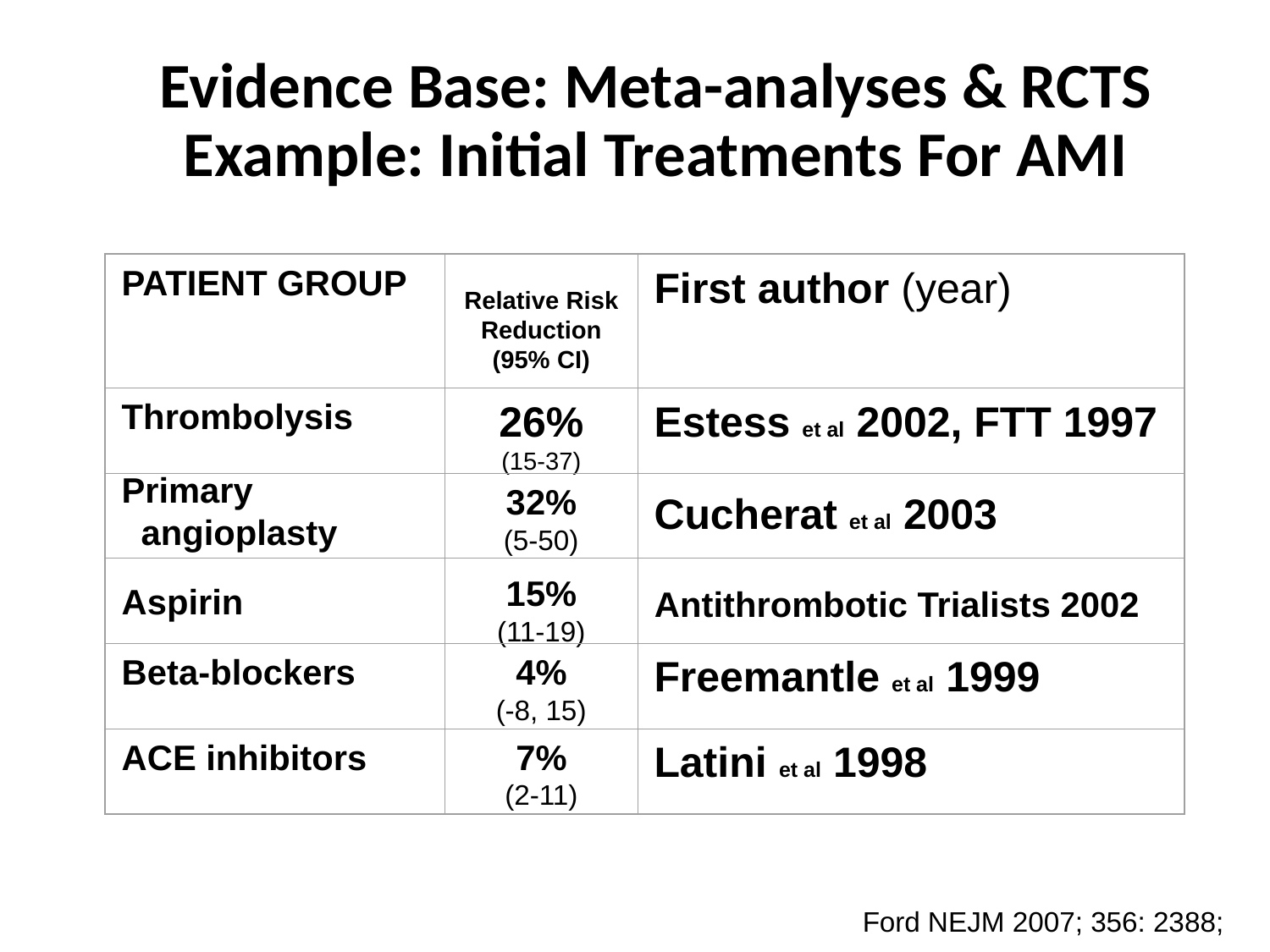

# Evidence Base: Meta-analyses & RCTS Example: Initial Treatments For AMI

PATIENT GROUP

Relative Risk Reduction
(95% CI)

First author (year)

Thrombolysis

26%
(15-37)

Estess et al 2002, FTT 1997

Primary
  angioplasty

32%
(5-50)

Cucherat et al 2003

Aspirin

15%
(11-19)

Beta-blockers

4%
(-8, 15)

Freemantle et al 1999

ACE inhibitors

7%
(2-11)

Latini et al 1998

Antithrombotic Trialists 2002
Ford NEJM 2007; 356: 2388;